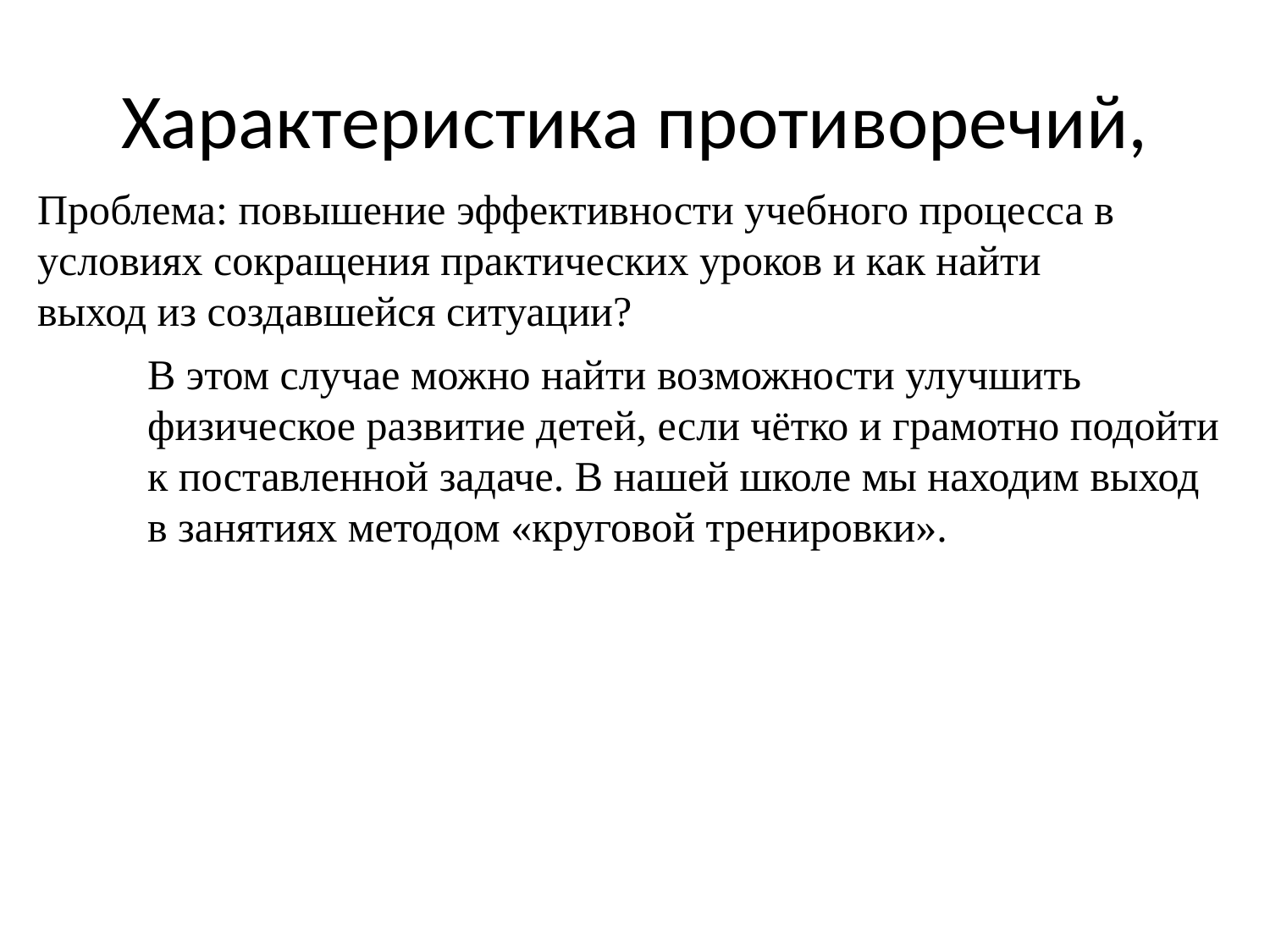

# Характеристика противоречий,
Проблема: повышение эффективности учебного процесса в условиях сокращения практических уроков и как найти выход из создавшейся ситуации?
В этом случае можно найти возможности улучшить физическое развитие детей, если чётко и грамотно подойти к поставленной задаче. В нашей школе мы находим выход в занятиях методом «круговой тренировки».